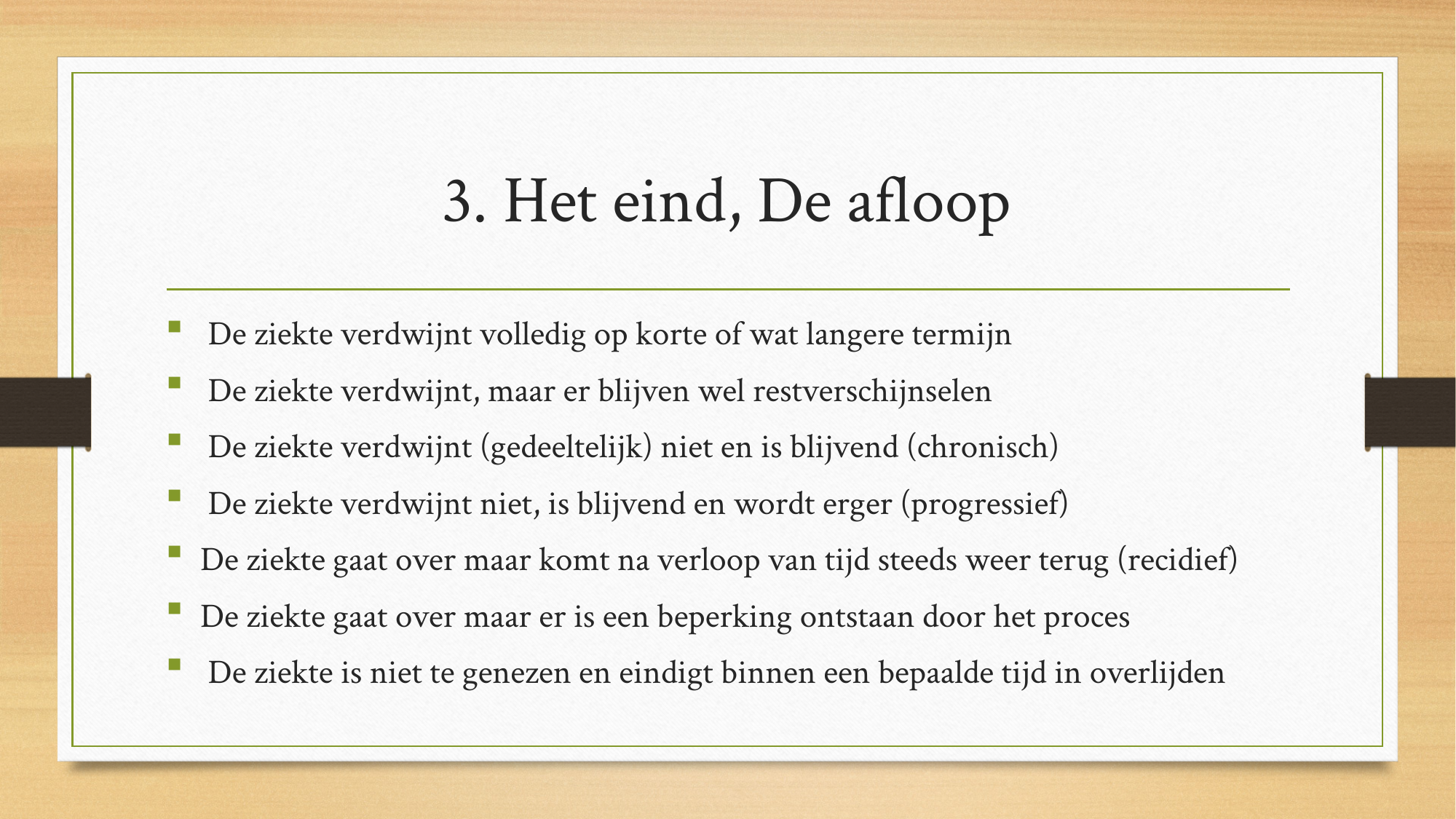

# 3. Het eind, De afloop
 De ziekte verdwijnt volledig op korte of wat langere termijn
 De ziekte verdwijnt, maar er blijven wel restverschijnselen
 De ziekte verdwijnt (gedeeltelijk) niet en is blijvend (chronisch)
 De ziekte verdwijnt niet, is blijvend en wordt erger (progressief)
De ziekte gaat over maar komt na verloop van tijd steeds weer terug (recidief)
De ziekte gaat over maar er is een beperking ontstaan door het proces
 De ziekte is niet te genezen en eindigt binnen een bepaalde tijd in overlijden